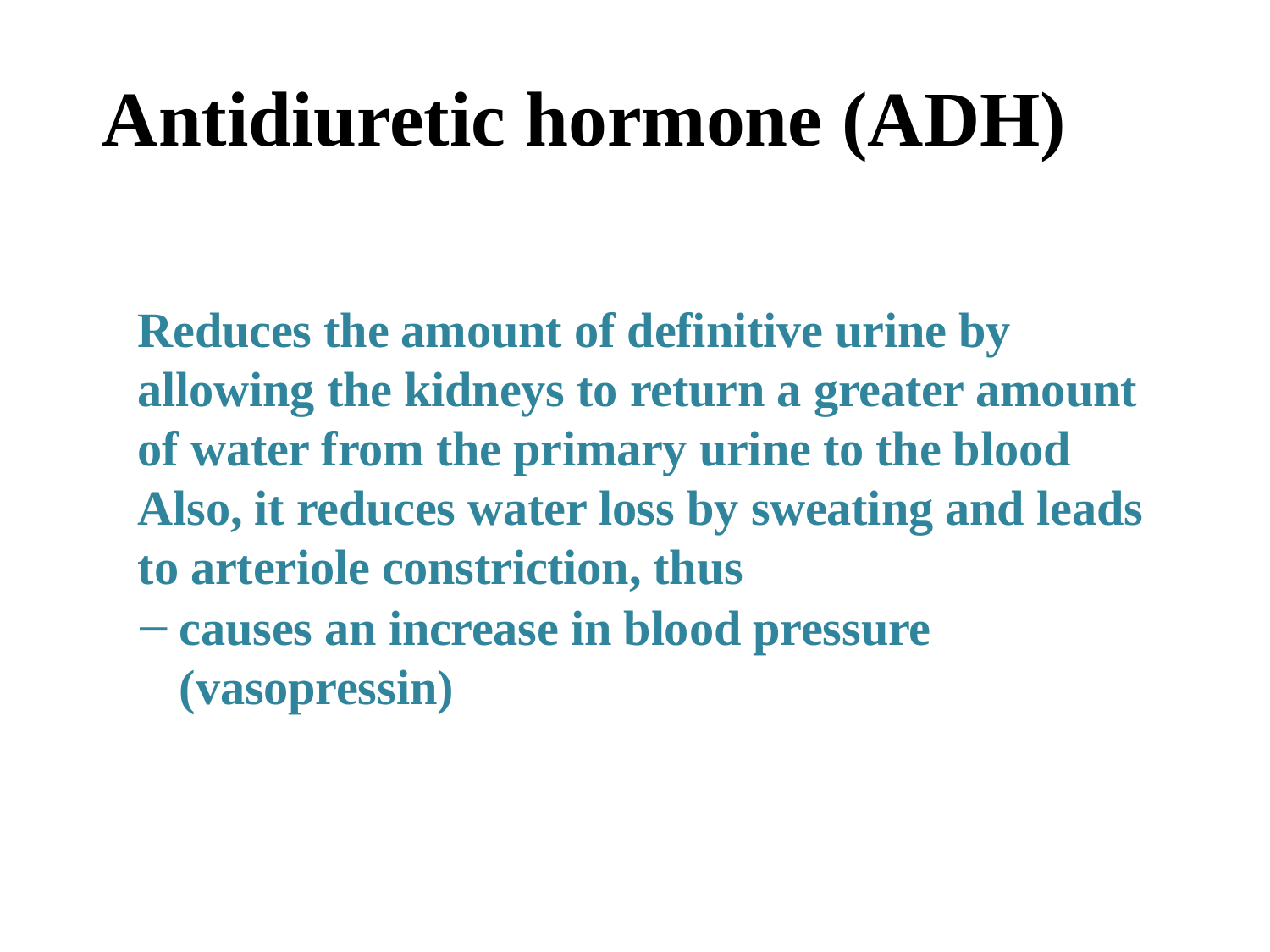

# Antidiuretic hormone (ADH)

Reduces the amount of definitive urine by allowing the kidneys to return a greater amount of water from the primary urine to the blood
Also, it reduces water loss by sweating and leads to arteriole constriction, thus
causes an increase in blood pressure (vasopressin)